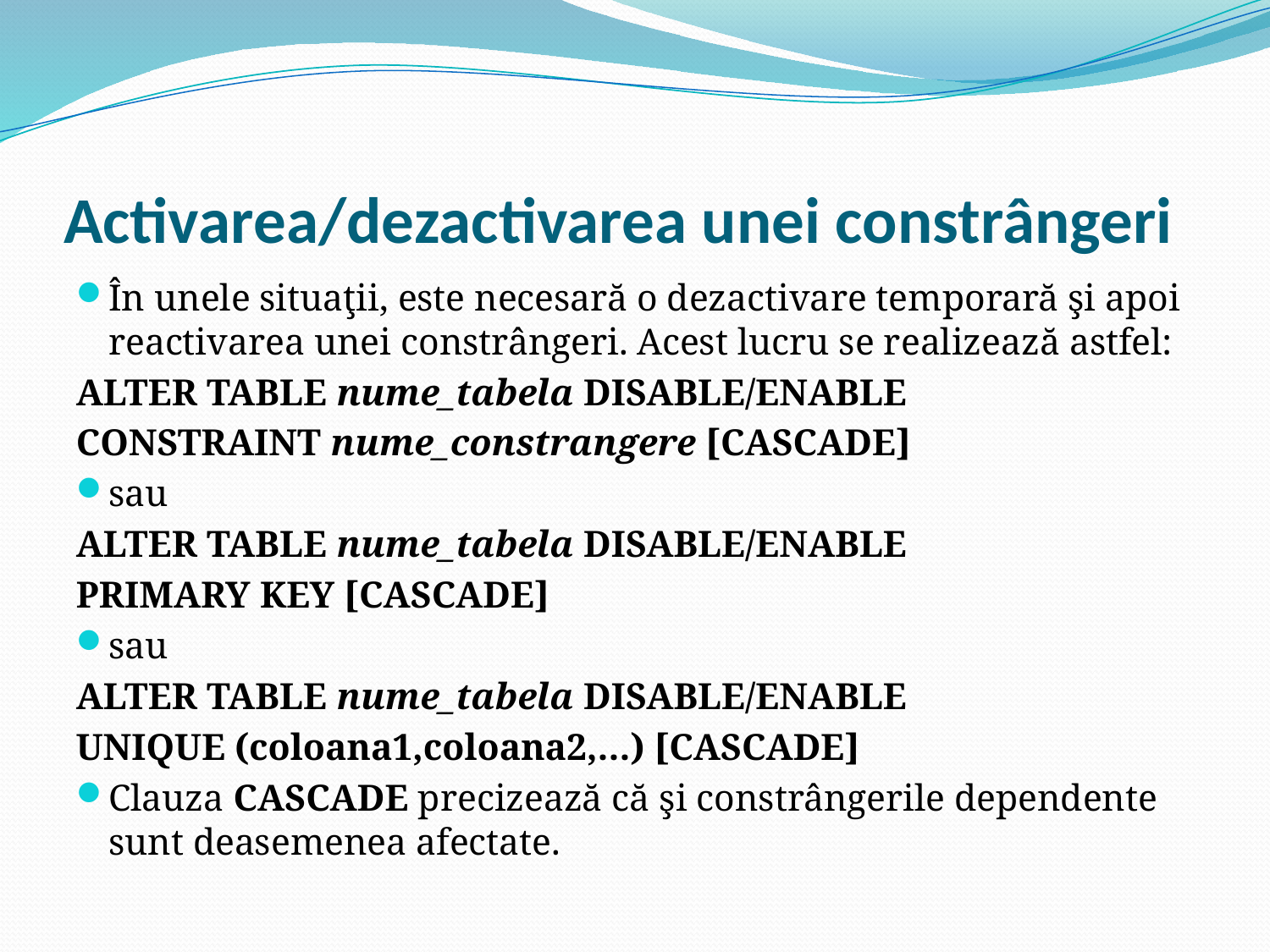

# Activarea/dezactivarea unei constrângeri
În unele situaţii, este necesară o dezactivare temporară şi apoi reactivarea unei constrângeri. Acest lucru se realizează astfel:
ALTER TABLE nume_tabela DISABLE/ENABLE
CONSTRAINT nume_constrangere [CASCADE]
sau
ALTER TABLE nume_tabela DISABLE/ENABLE
PRIMARY KEY [CASCADE]
sau
ALTER TABLE nume_tabela DISABLE/ENABLE
UNIQUE (coloana1,coloana2,…) [CASCADE]
Clauza CASCADE precizează că şi constrângerile dependente sunt deasemenea afectate.